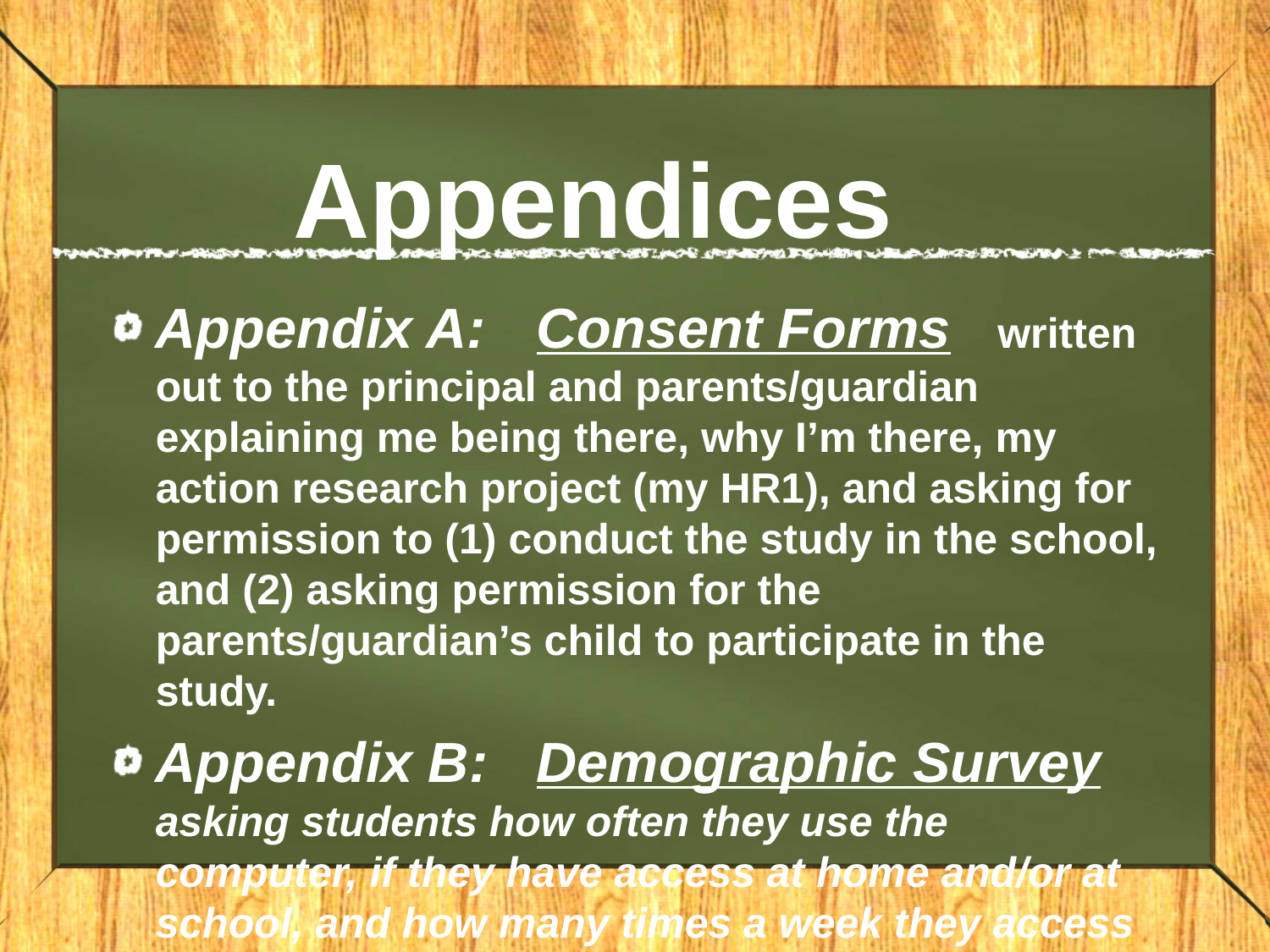

# Appendices
Appendix A:	Consent Forms   written out to the principal and parents/guardian explaining me being there, why I’m there, my action research project (my HR1), and asking for permission to (1) conduct the study in the school, and (2) asking permission for the parents/guardian’s child to participate in the study.
Appendix B:	Demographic Survey   asking students how often they use the computer, if they have access at home and/or at school, and how many times a week they access the computer